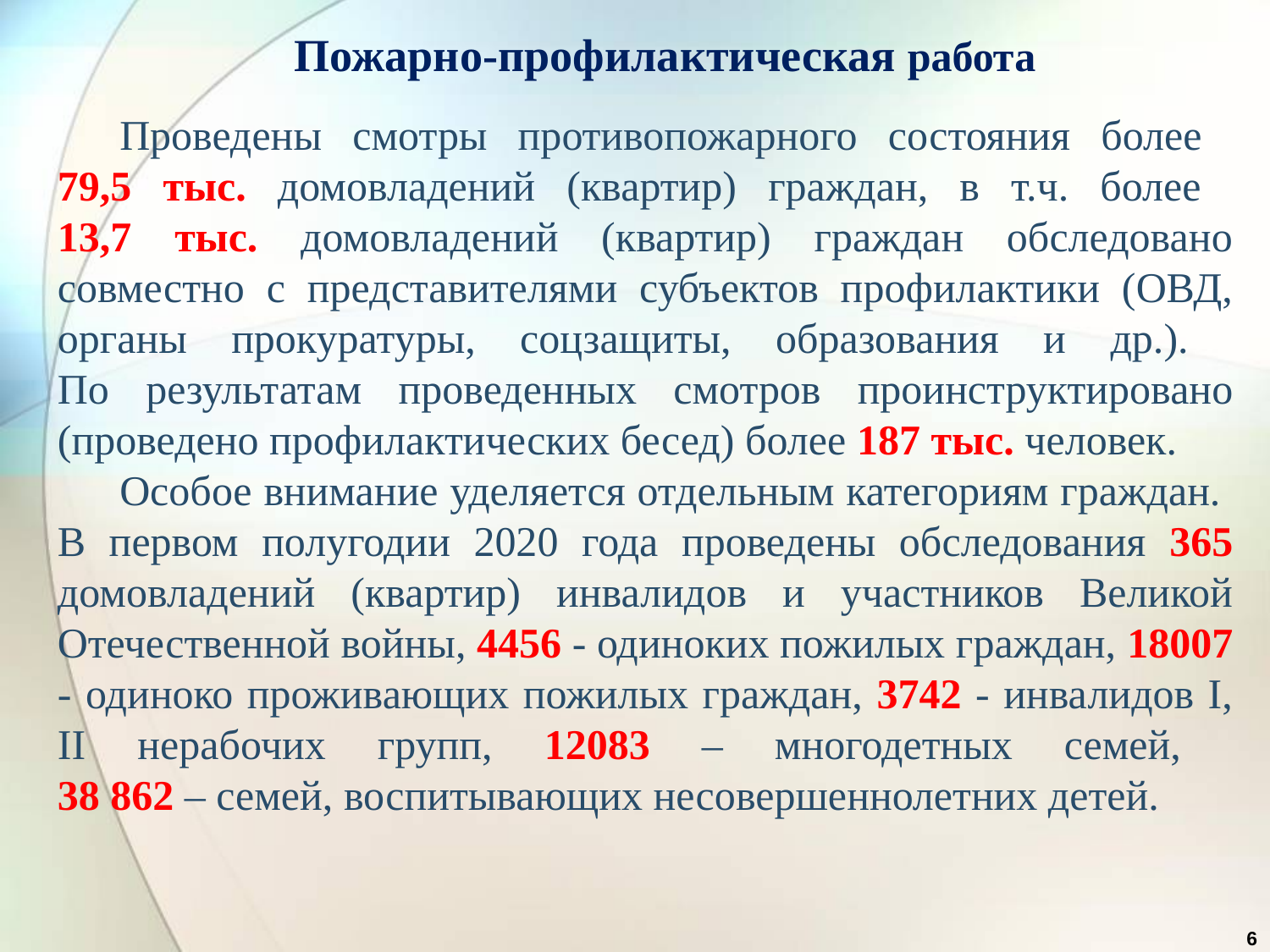

Пожарно-профилактическая работа

Проведены смотры противопожарного состояния более
79,5 тыс. домовладений (квартир) граждан, в т.ч. более
13,7 тыс. домовладений (квартир) граждан обследовано совместно с представителями субъектов профилактики (ОВД, органы прокуратуры, соцзащиты, образования и др.).
По результатам проведенных смотров проинструктировано (проведено профилактических бесед) более 187 тыс. человек.
Особое внимание уделяется отдельным категориям граждан.
В первом полугодии 2020 года проведены обследования 365 домовладений (квартир) инвалидов и участников Великой Отечественной войны, 4456 - одиноких пожилых граждан, 18007 - одиноко проживающих пожилых граждан, 3742 - инвалидов I, II нерабочих групп, 12083 – многодетных семей,
38 862 – семей, воспитывающих несовершеннолетних детей.
6